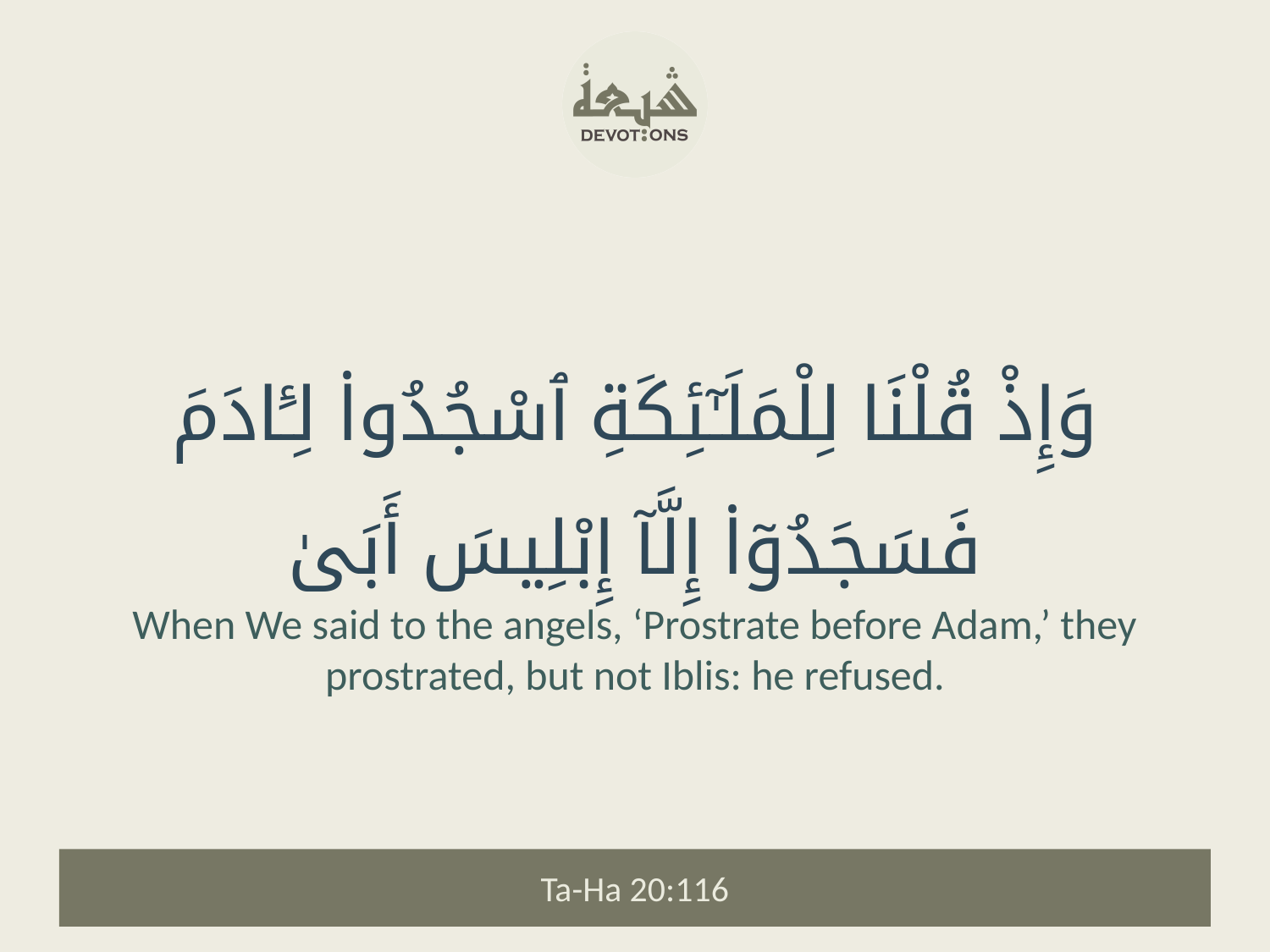

وَإِذْ قُلْنَا لِلْمَلَـٰٓئِكَةِ ٱسْجُدُوا۟ لِـَٔادَمَ فَسَجَدُوٓا۟ إِلَّآ إِبْلِيسَ أَبَىٰ
When We said to the angels, ‘Prostrate before Adam,’ they prostrated, but not Iblis: he refused.
Ta-Ha 20:116